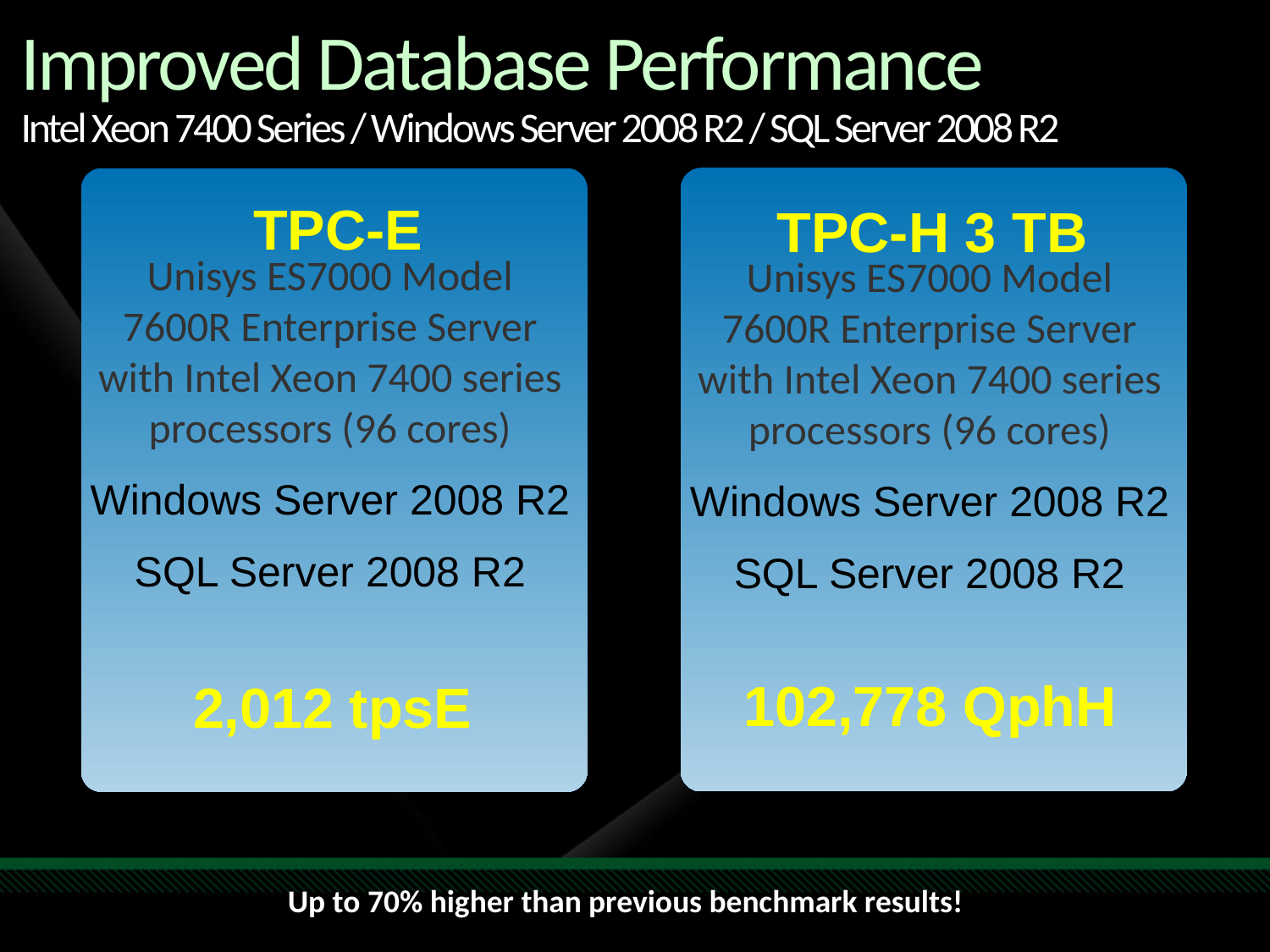

# Improved Database Performance Intel Xeon 7400 Series / Windows Server 2008 R2 / SQL Server 2008 R2

Unisys ES7000 Model 7600R Enterprise Server with Intel Xeon 7400 series processors (96 cores)
Windows Server 2008 R2
SQL Server 2008 R2

Unisys ES7000 Model 7600R Enterprise Server with Intel Xeon 7400 series processors (96 cores)
Windows Server 2008 R2
SQL Server 2008 R2

TPC-E

TPC-H 3 TB

102,778 QphH
2,012 tpsE
Up to 70% higher than previous benchmark results!